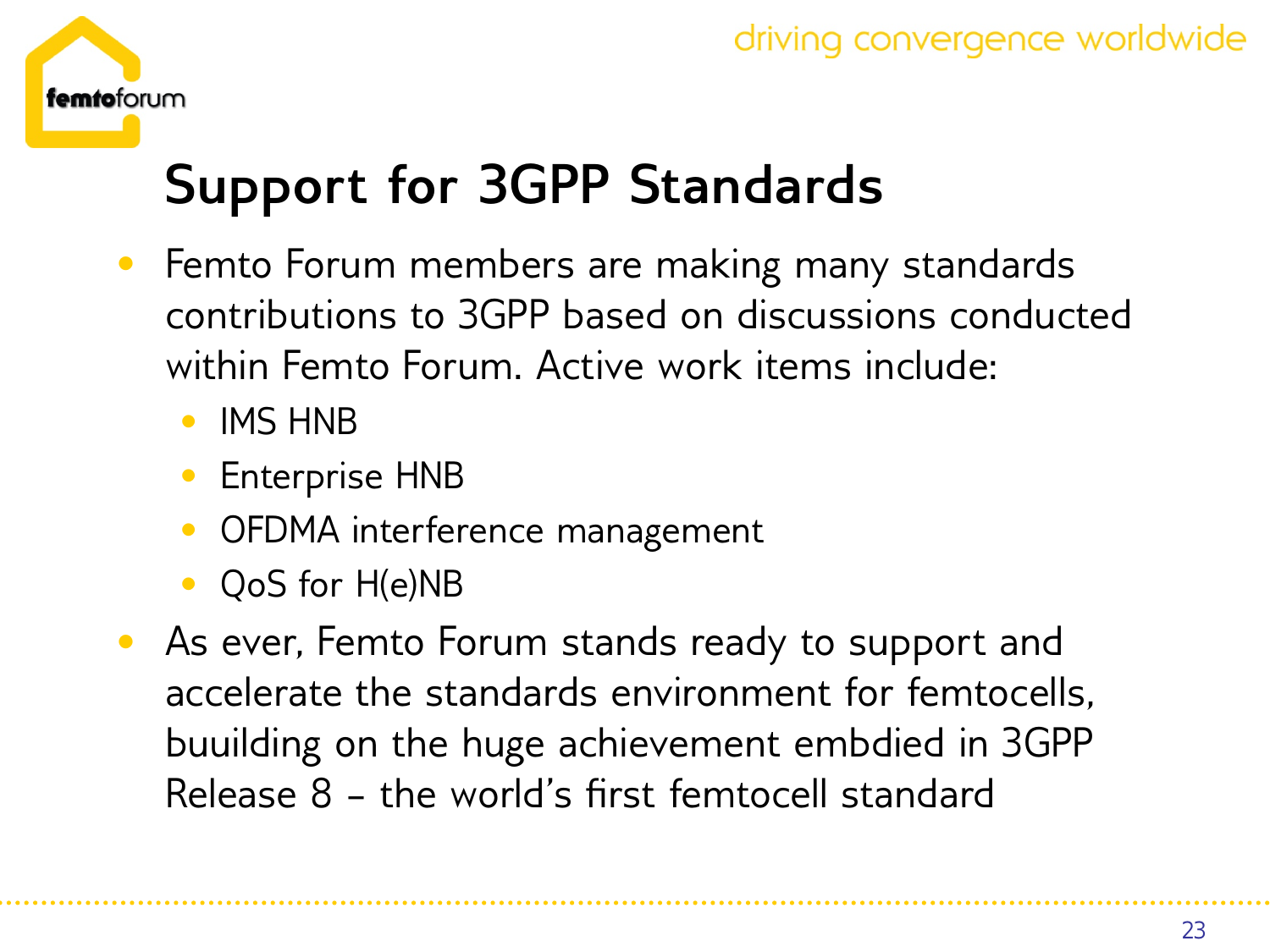

# Support for 3GPP Standards
Femto Forum members are making many standards contributions to 3GPP based on discussions conducted within Femto Forum. Active work items include:
IMS HNB
Enterprise HNB
OFDMA interference management
QoS for H(e)NB
As ever, Femto Forum stands ready to support and accelerate the standards environment for femtocells, buuilding on the huge achievement embdied in 3GPP Release 8 – the world’s first femtocell standard
23